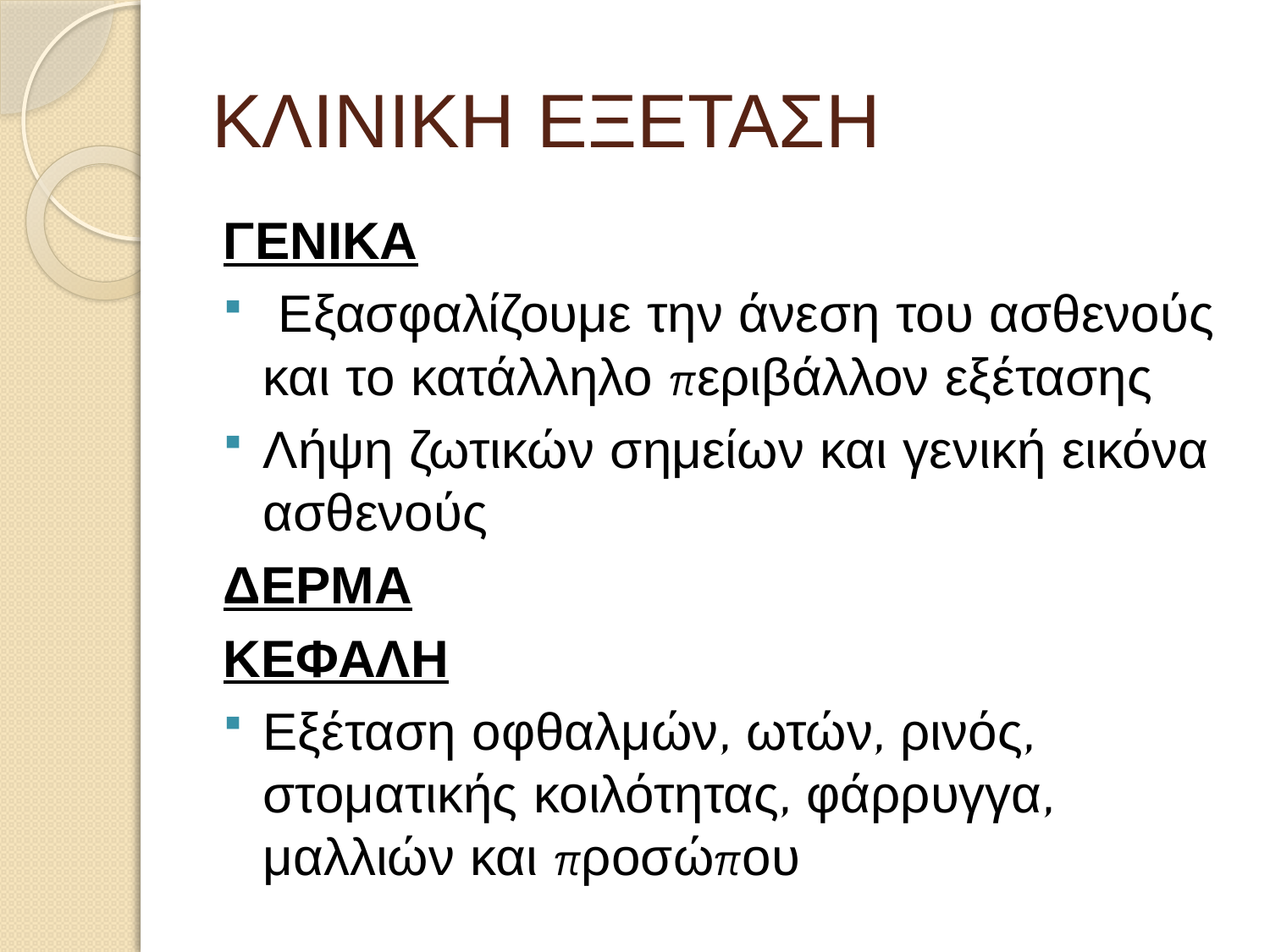

# ΚΛΙΝΙΚΗ ΕΞΕΤΑΣΗ
ΓΕΝΙΚΑ
 Εξασφαλίζουμε την άνεση του ασθενούς και το κατάλληλο περιβάλλον εξέτασης
Λήψη ζωτικών σημείων και γενική εικόνα ασθενούς
ΔΕΡΜΑ
ΚΕΦΑΛΗ
Εξέταση οφθαλμών, ωτών, ρινός, στοματικής κοιλότητας, φάρρυγγα,  μαλλιών και προσώπου